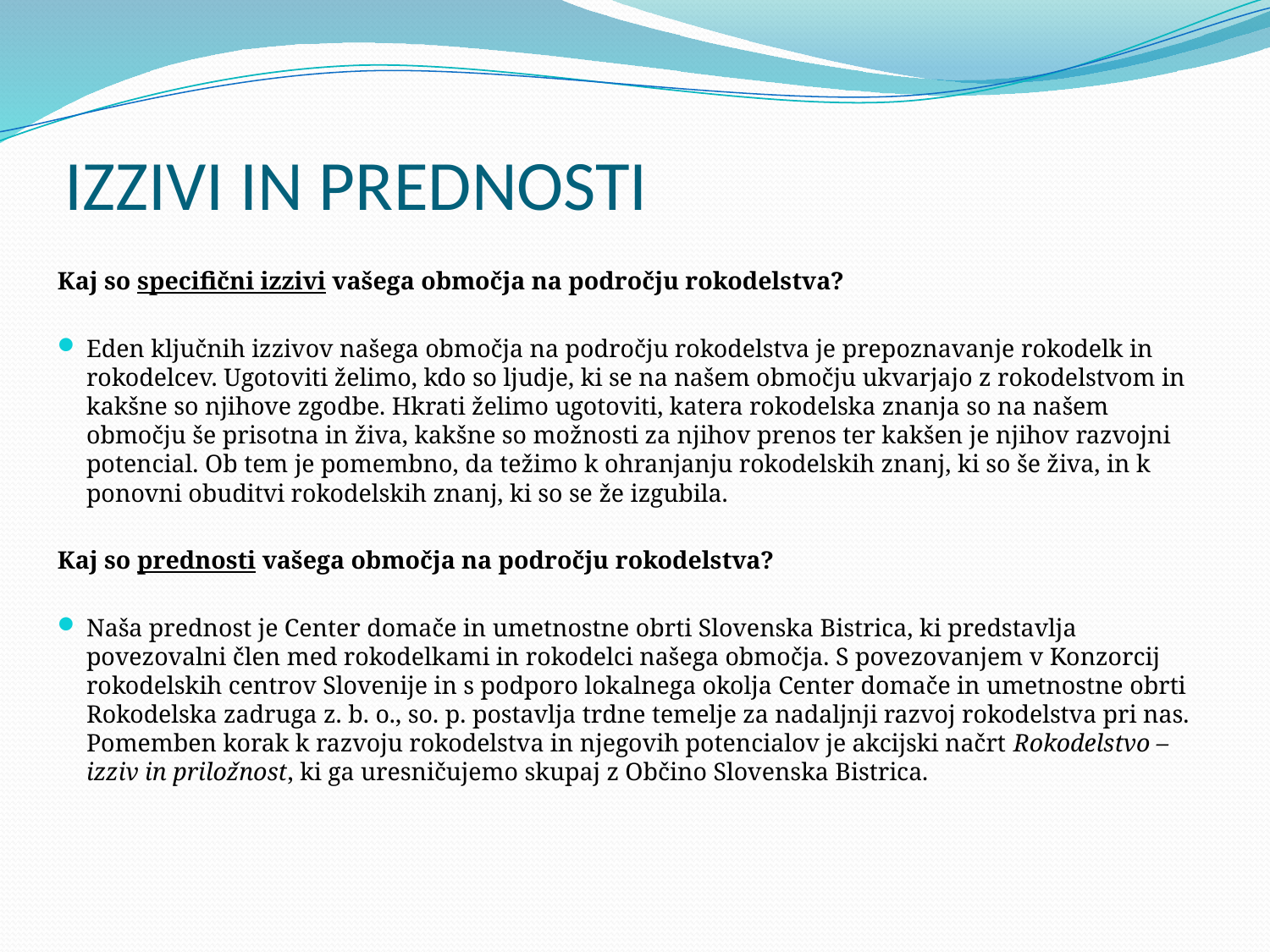

# IZZIVI IN PREDNOSTI

Kaj so specifični izzivi vašega območja na področju rokodelstva?

Eden ključnih izzivov našega območja na področju rokodelstva je prepoznavanje rokodelk in rokodelcev. Ugotoviti želimo, kdo so ljudje, ki se na našem območju ukvarjajo z rokodelstvom in kakšne so njihove zgodbe. Hkrati želimo ugotoviti, katera rokodelska znanja so na našem območju še prisotna in živa, kakšne so možnosti za njihov prenos ter kakšen je njihov razvojni potencial. Ob tem je pomembno, da težimo k ohranjanju rokodelskih znanj, ki so še živa, in k ponovni obuditvi rokodelskih znanj, ki so se že izgubila.

Kaj so prednosti vašega območja na področju rokodelstva?

Naša prednost je Center domače in umetnostne obrti Slovenska Bistrica, ki predstavlja povezovalni člen med rokodelkami in rokodelci našega območja. S povezovanjem v Konzorcij rokodelskih centrov Slovenije in s podporo lokalnega okolja Center domače in umetnostne obrti Rokodelska zadruga z. b. o., so. p. postavlja trdne temelje za nadaljnji razvoj rokodelstva pri nas. Pomemben korak k razvoju rokodelstva in njegovih potencialov je akcijski načrt Rokodelstvo – izziv in priložnost, ki ga uresničujemo skupaj z Občino Slovenska Bistrica.